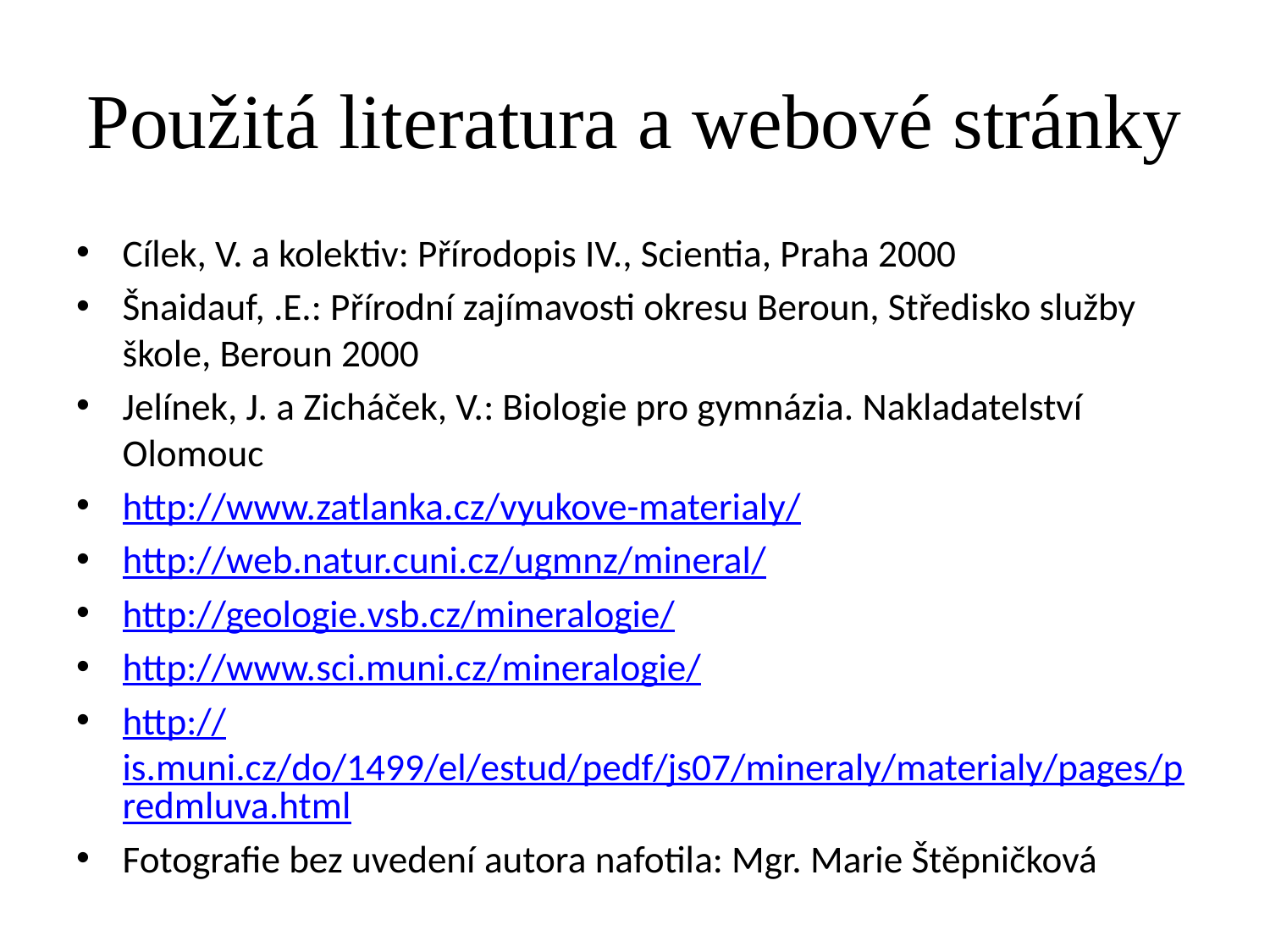

# Použitá literatura a webové stránky
Cílek, V. a kolektiv: Přírodopis IV., Scientia, Praha 2000
Šnaidauf, .E.: Přírodní zajímavosti okresu Beroun, Středisko služby škole, Beroun 2000
Jelínek, J. a Zicháček, V.: Biologie pro gymnázia. Nakladatelství Olomouc
http://www.zatlanka.cz/vyukove-materialy/
http://web.natur.cuni.cz/ugmnz/mineral/
http://geologie.vsb.cz/mineralogie/
http://www.sci.muni.cz/mineralogie/
http://is.muni.cz/do/1499/el/estud/pedf/js07/mineraly/materialy/pages/predmluva.html
Fotografie bez uvedení autora nafotila: Mgr. Marie Štěpničková